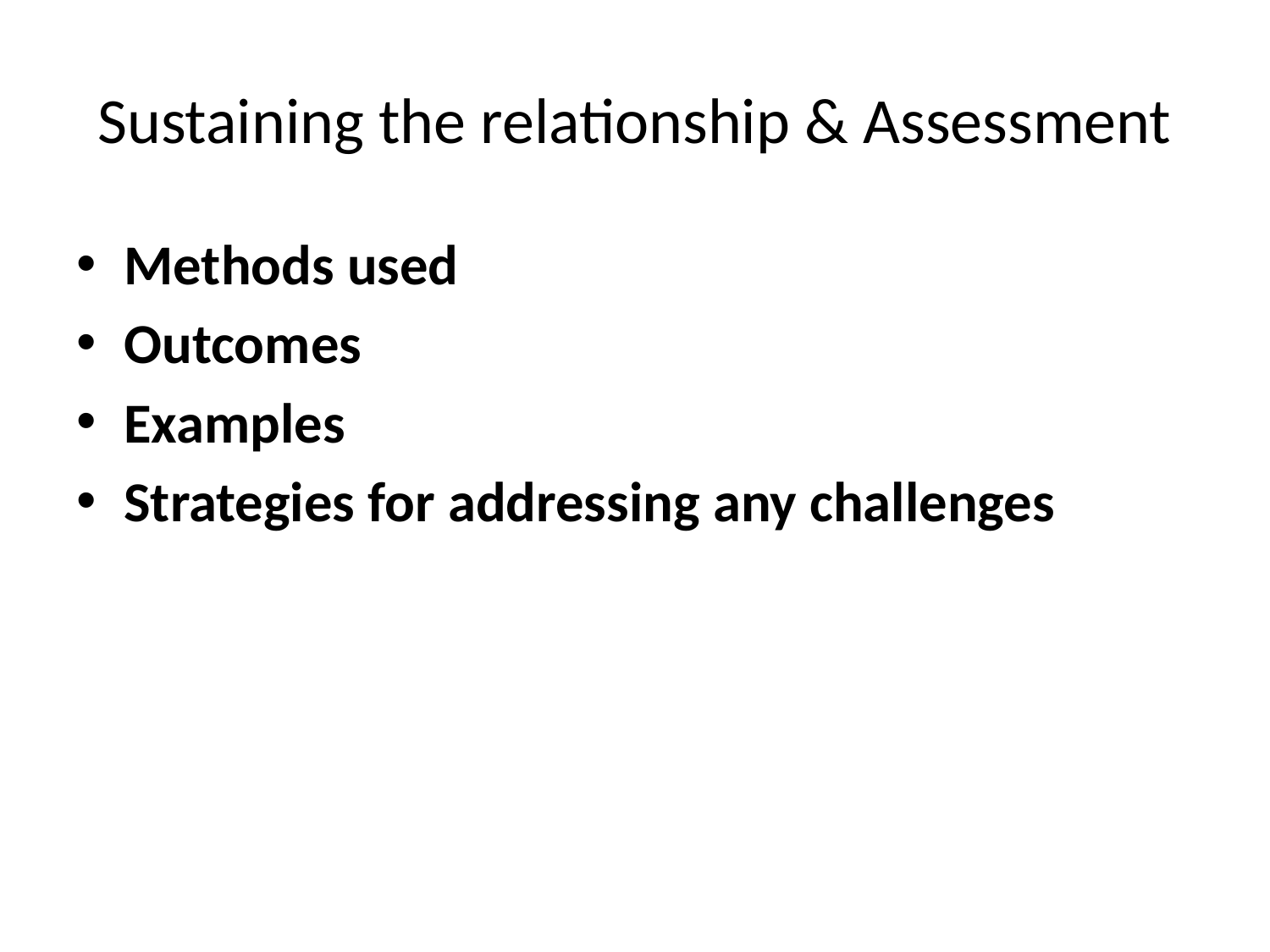

# Sustaining the relationship & Assessment
Methods used
Outcomes
Examples
Strategies for addressing any challenges